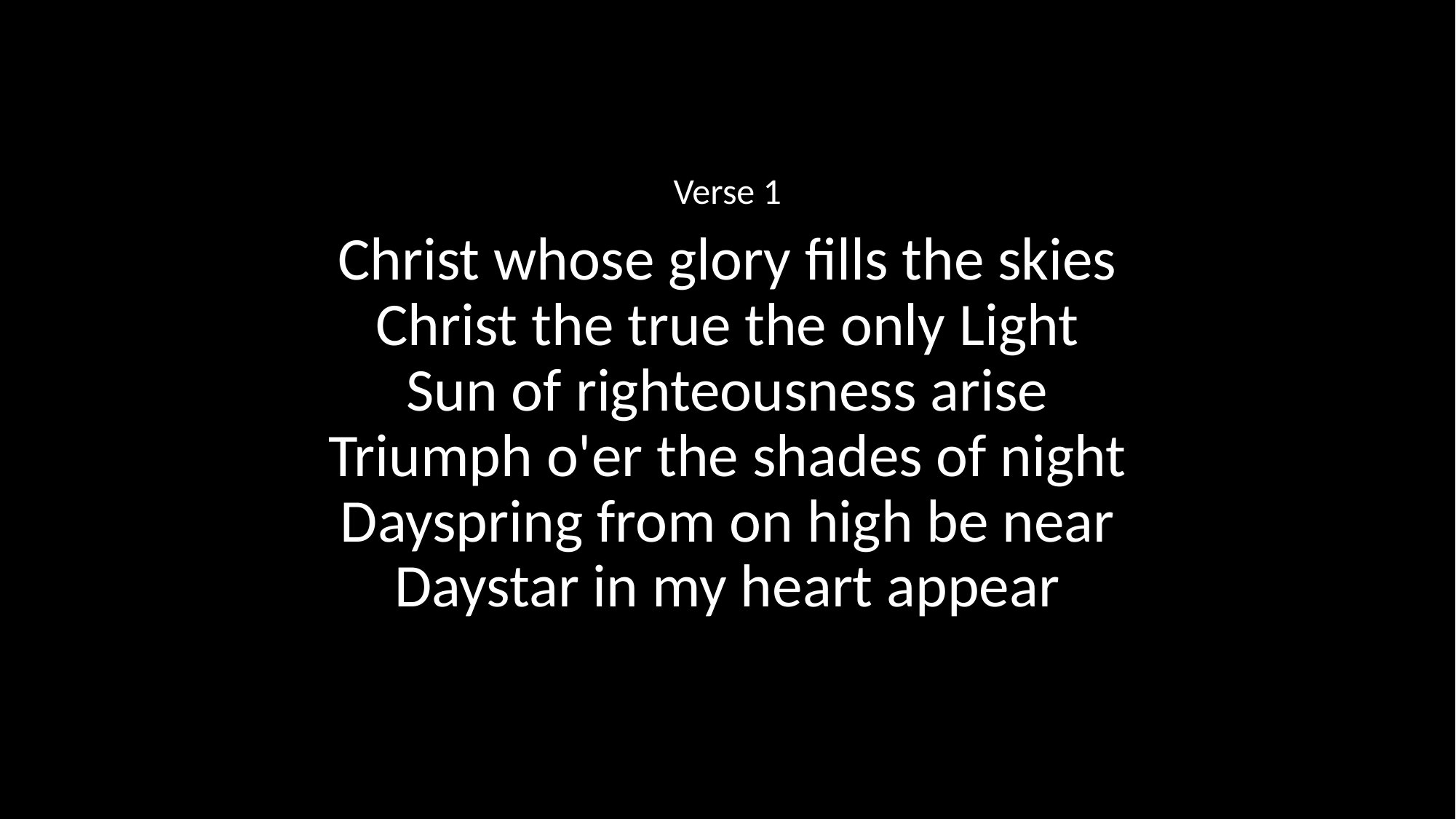

Verse 1
Christ whose glory fills the skies
Christ the true the only Light
Sun of righteousness arise
Triumph o'er the shades of night
Dayspring from on high be near
Daystar in my heart appear